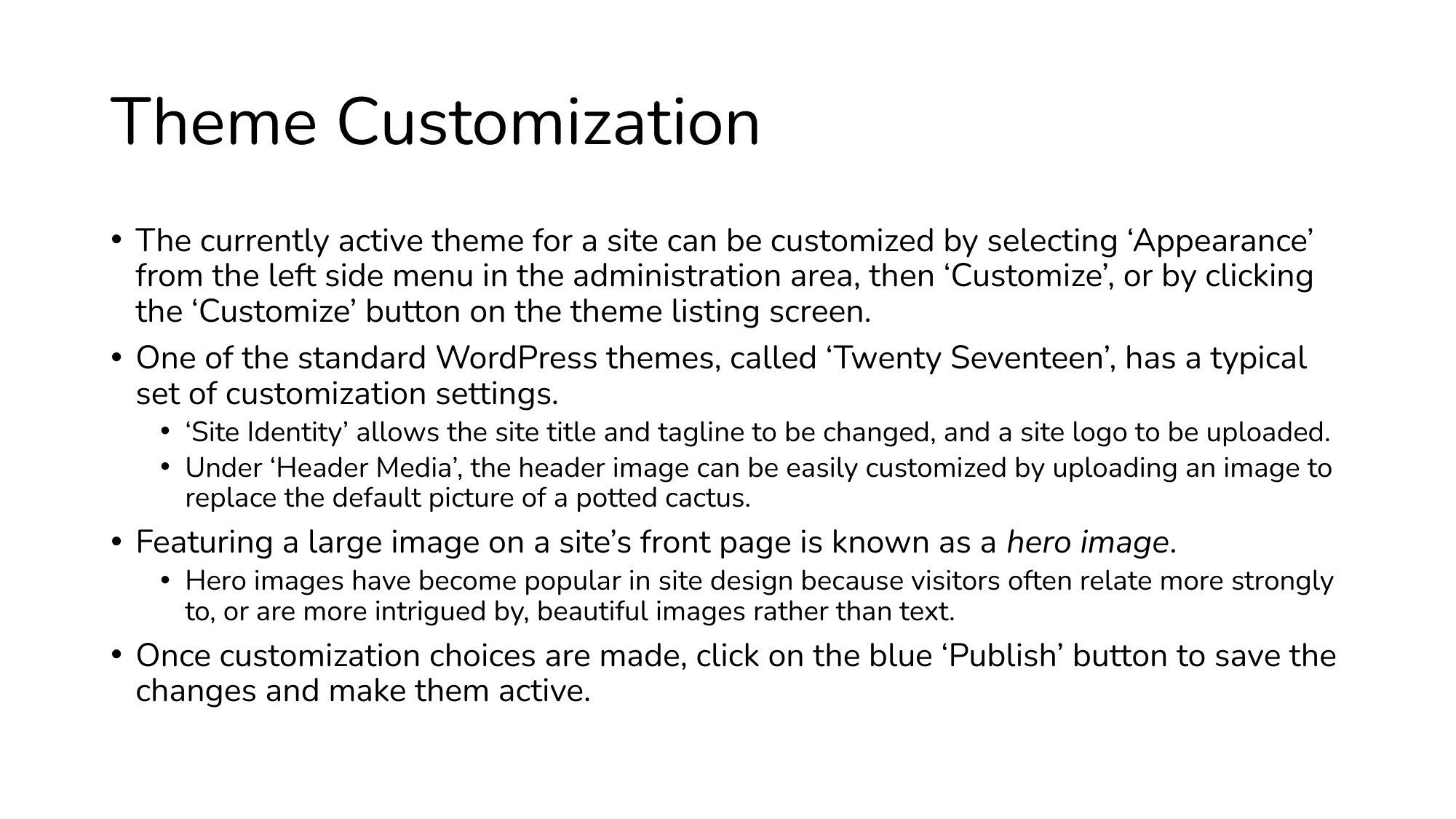

# Theme Customization
The currently active theme for a site can be customized by selecting ‘Appearance’ from the left side menu in the administration area, then ‘Customize’, or by clicking the ‘Customize’ button on the theme listing screen.
One of the standard WordPress themes, called ‘Twenty Seventeen’, has a typical set of customization settings.
‘Site Identity’ allows the site title and tagline to be changed, and a site logo to be uploaded.
Under ‘Header Media’, the header image can be easily customized by uploading an image to replace the default picture of a potted cactus.
Featuring a large image on a site’s front page is known as a hero image.
Hero images have become popular in site design because visitors often relate more strongly to, or are more intrigued by, beautiful images rather than text.
Once customization choices are made, click on the blue ‘Publish’ button to save the changes and make them active.